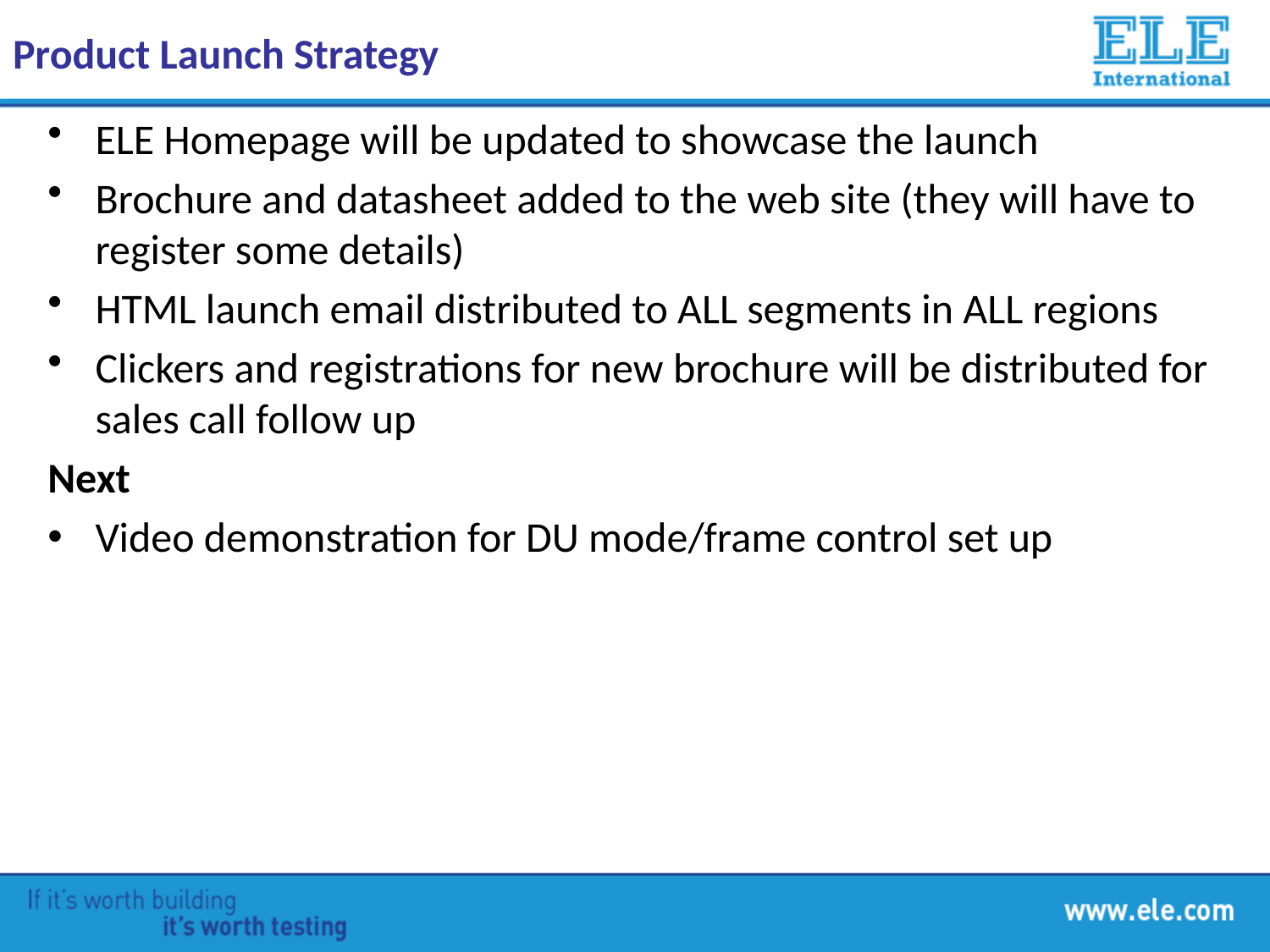

# Product Launch Strategy
ELE Homepage will be updated to showcase the launch
Brochure and datasheet added to the web site (they will have to register some details)
HTML launch email distributed to ALL segments in ALL regions
Clickers and registrations for new brochure will be distributed for sales call follow up
Next
Video demonstration for DU mode/frame control set up